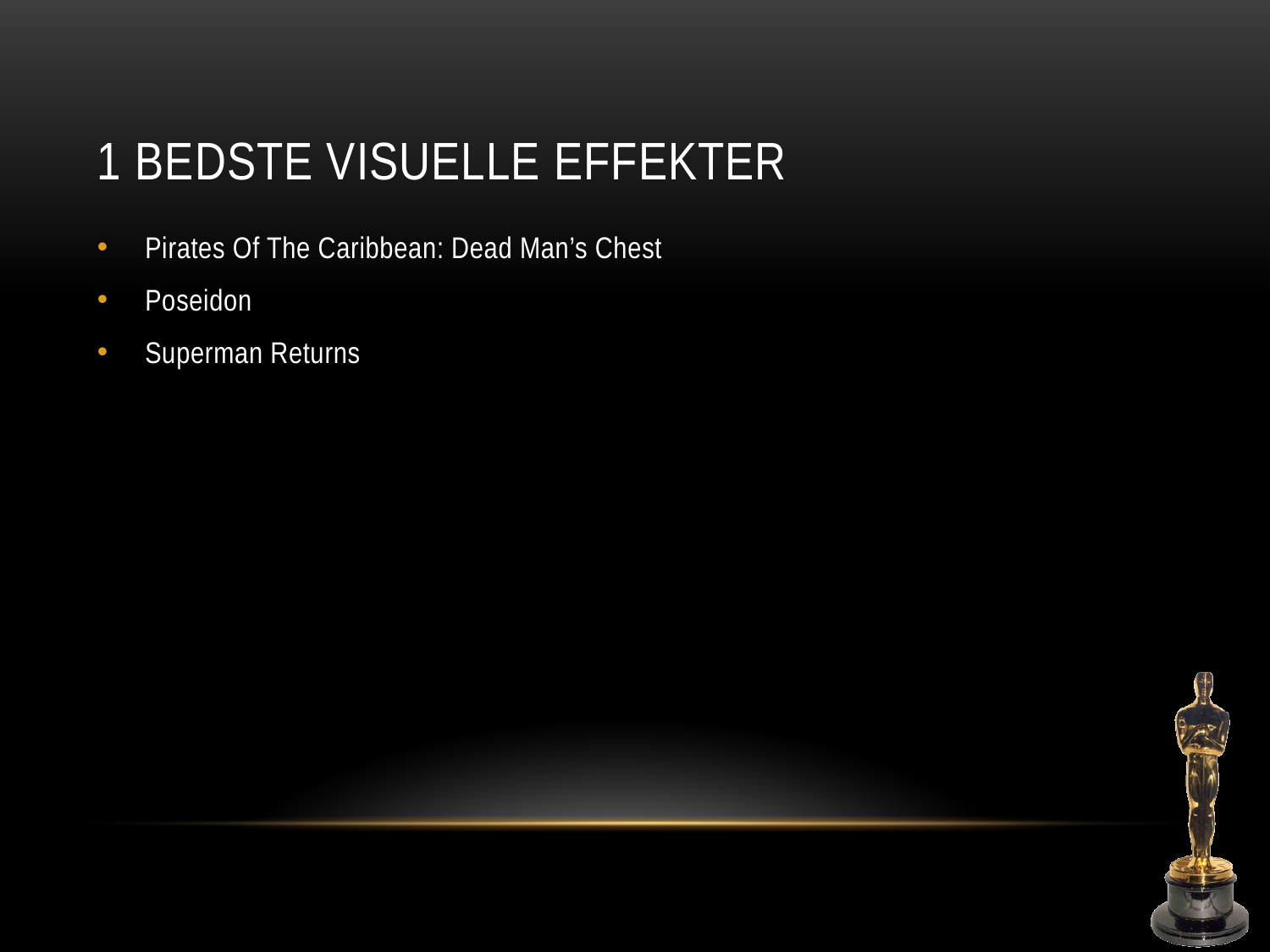

# 1 Bedste Visuelle Effekter
Pirates Of The Caribbean: Dead Man’s Chest
Poseidon
Superman Returns